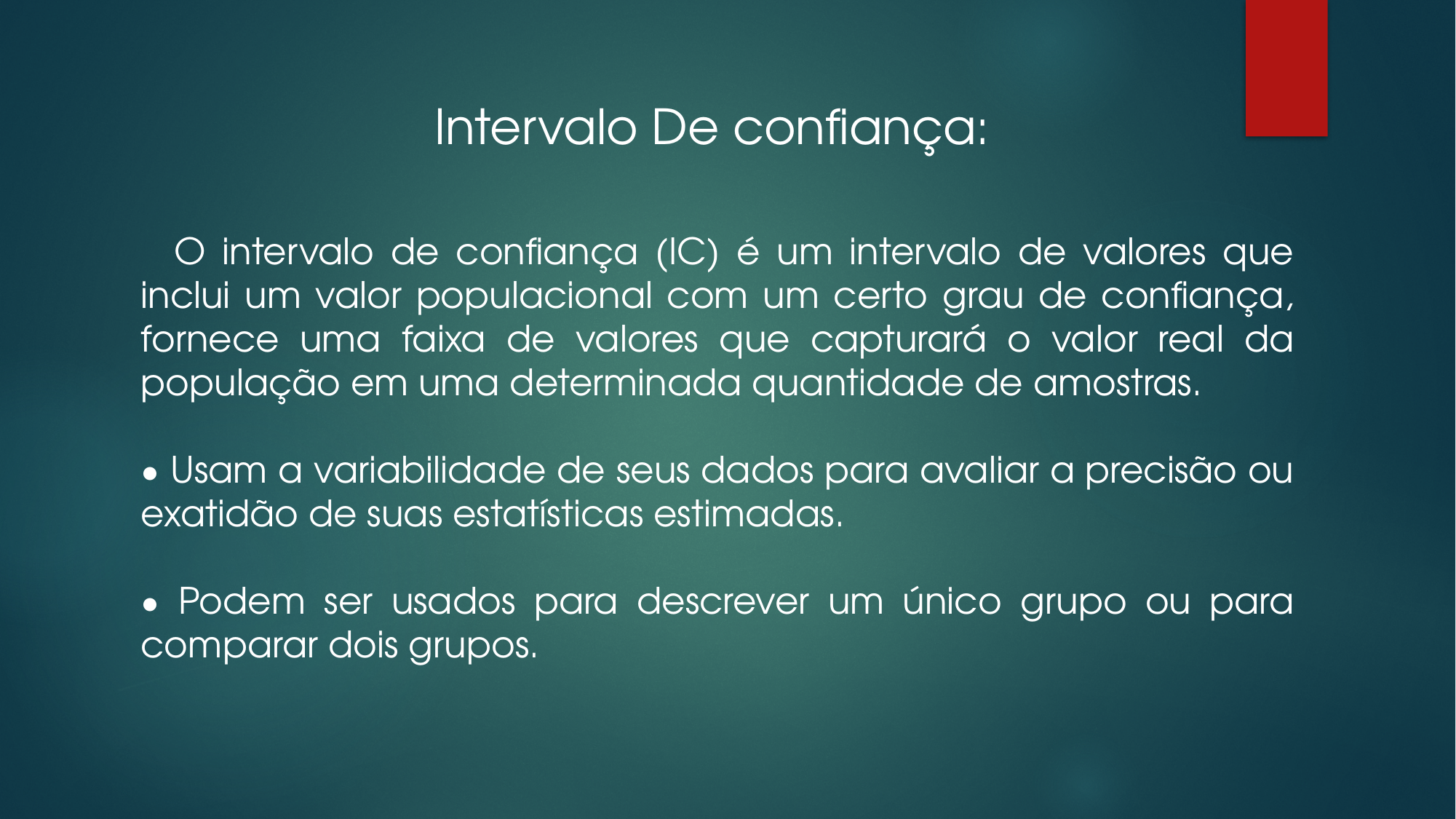

Intervalo De confiança:
  O intervalo de confiança (IC) é um intervalo de valores que inclui um valor populacional com um certo grau de confiança, fornece uma faixa de valores que capturará o valor real da população em uma determinada quantidade de amostras.

• Usam a variabilidade de seus dados para avaliar a precisão ou exatidão de suas estatísticas estimadas.

• Podem ser usados para descrever um único grupo ou para comparar dois grupos.